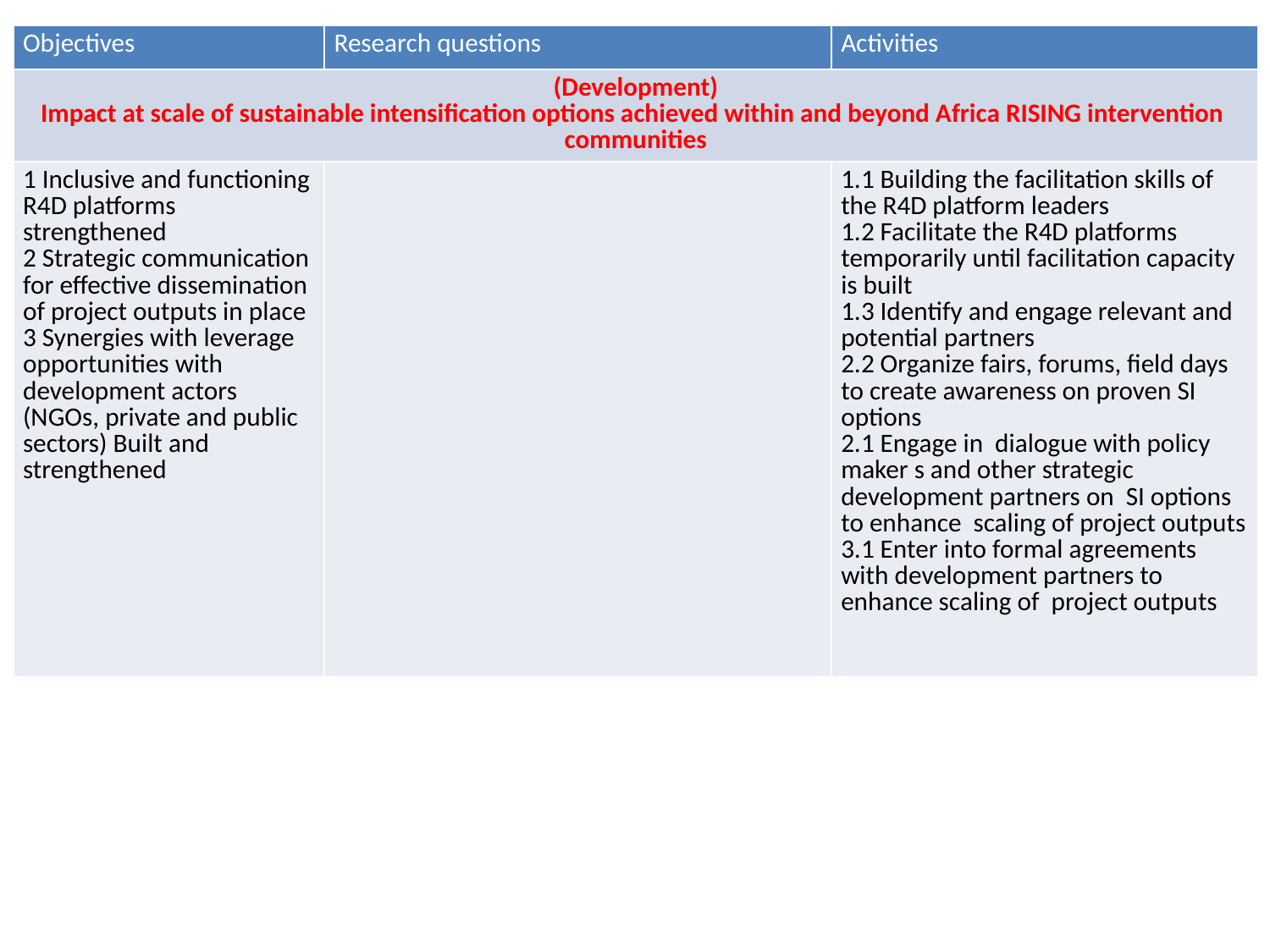

| Objectives | Research questions | Activities |
| --- | --- | --- |
| (Development) Impact at scale of sustainable intensification options achieved within and beyond Africa RISING intervention communities |  |  |
| 1 Inclusive and functioning R4D platforms strengthened 2 Strategic communication for effective dissemination of project outputs in place 3 Synergies with leverage opportunities with development actors (NGOs, private and public sectors) Built and strengthened |  | 1.1 Building the facilitation skills of the R4D platform leaders 1.2 Facilitate the R4D platforms temporarily until facilitation capacity is built 1.3 Identify and engage relevant and potential partners 2.2 Organize fairs, forums, field days to create awareness on proven SI options 2.1 Engage in dialogue with policy maker s and other strategic development partners on SI options to enhance scaling of project outputs 3.1 Enter into formal agreements with development partners to enhance scaling of project outputs |